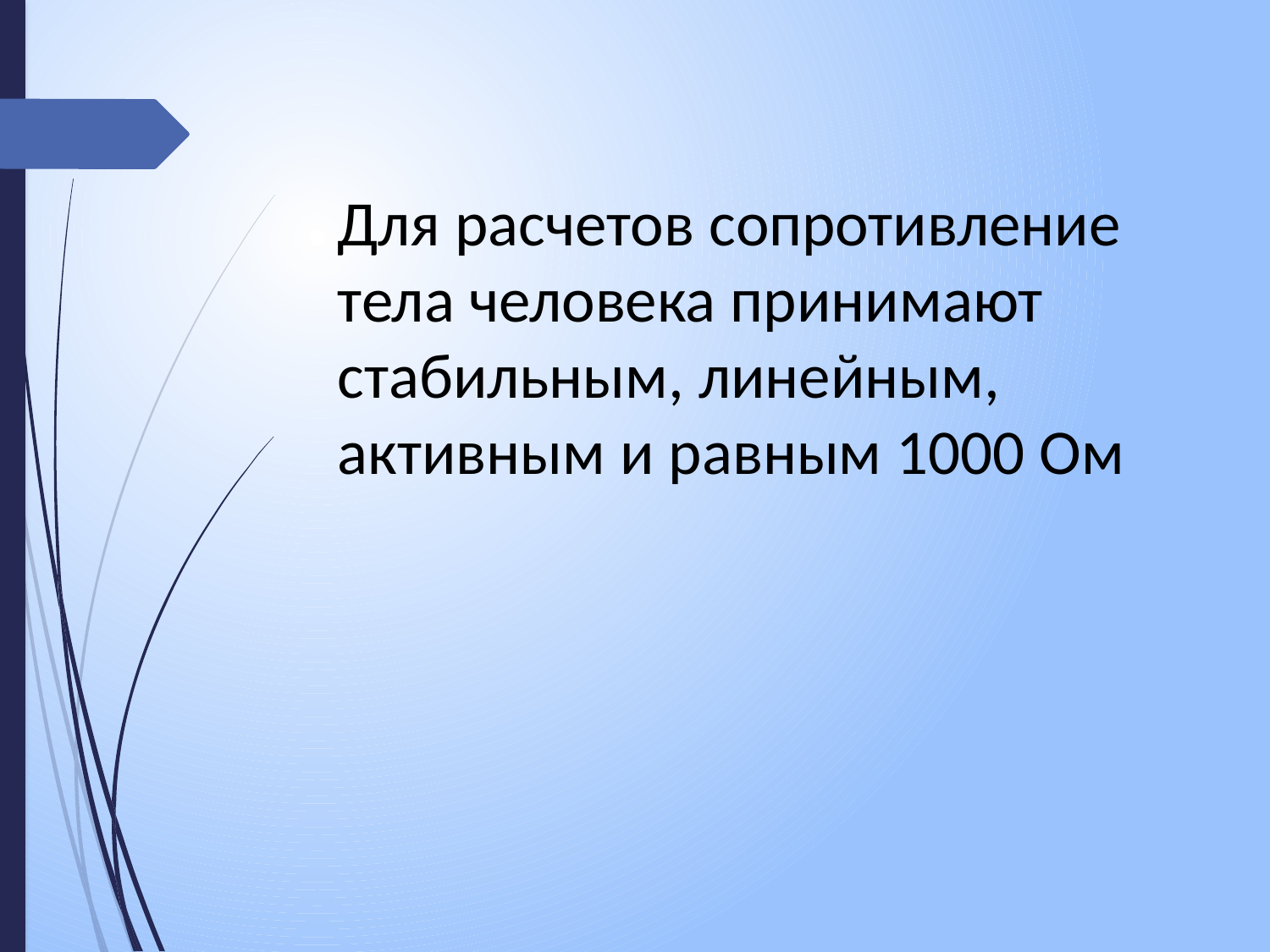

Для расчетов сопротивление  тела человека принимают стабильным, линейным, активным и равным 1000 Ом